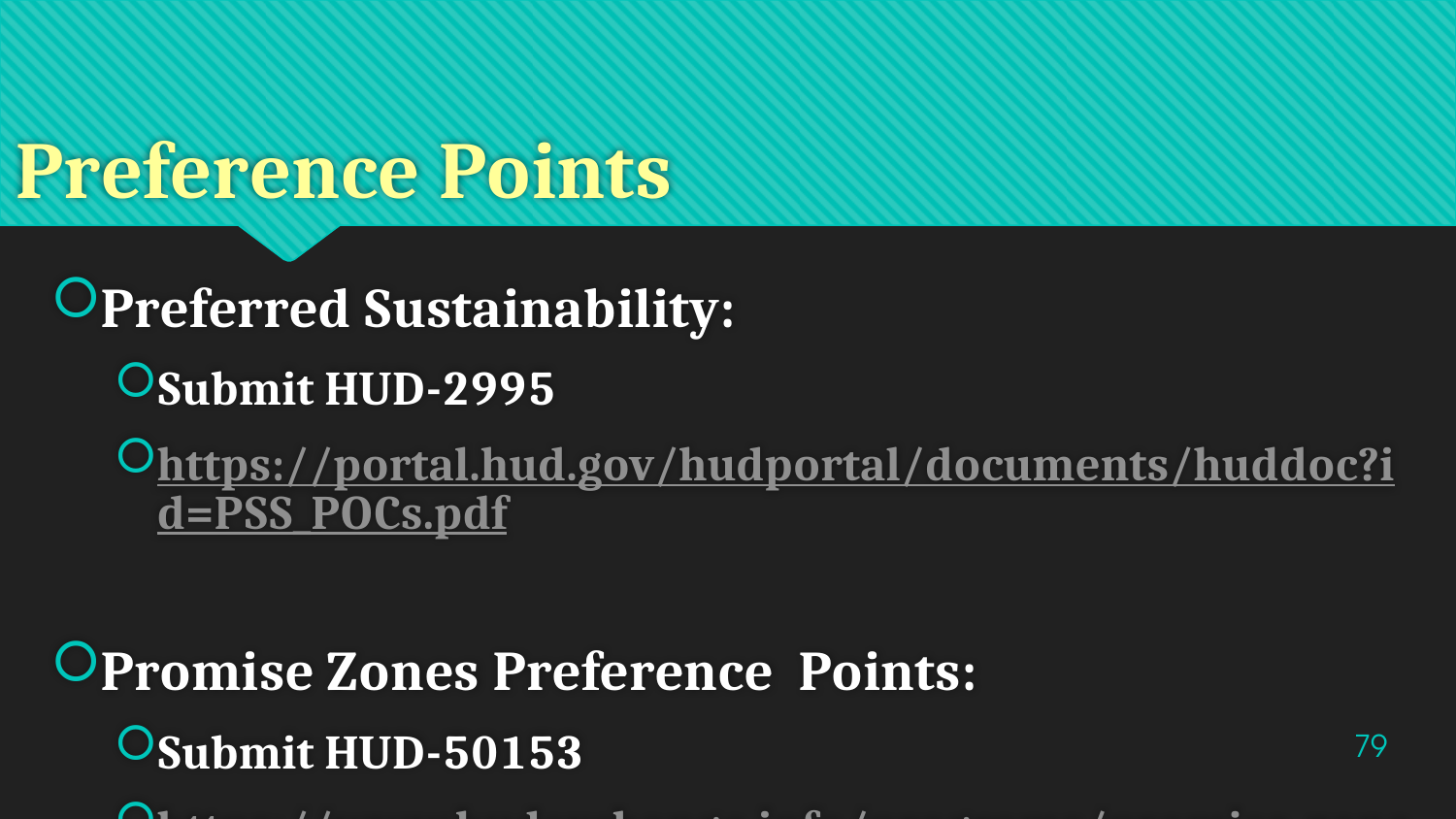

# Preference Points
Preferred Sustainability:
Submit HUD-2995
https://portal.hud.gov/hudportal/documents/huddoc?id=PSS_POCs.pdf

Promise Zones Preference  Points:
Submit HUD-50153
https://www.hudexchange.info/programs/promise-zones/designee-contact-information/#urban-designees-contact-information

79